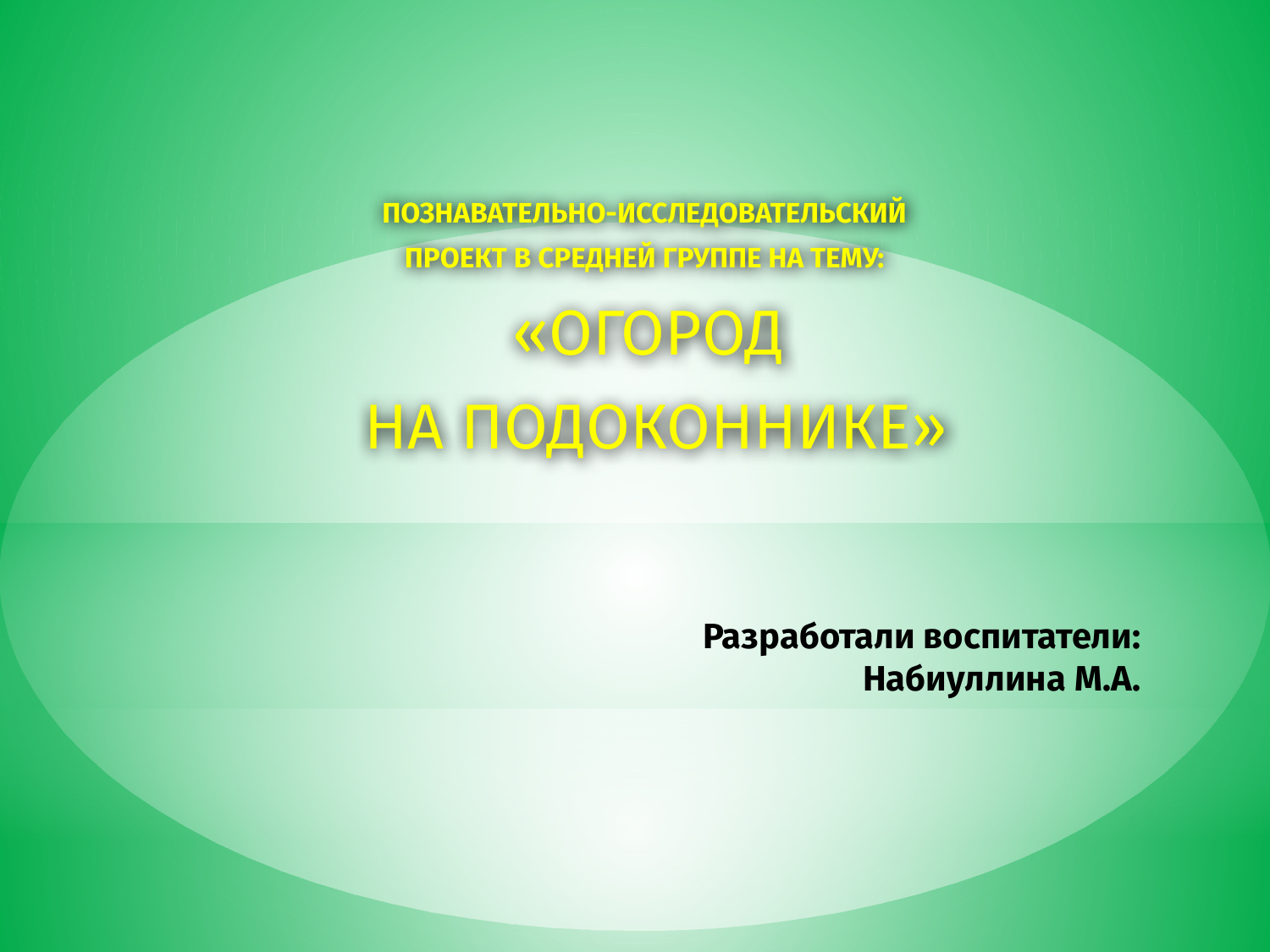

ПОЗНАВАТЕЛЬНО-ИССЛЕДОВАТЕЛЬСКИЙ
ПРОЕКТ В СРЕДНЕЙ ГРУППЕ НА ТЕМУ:
«ОГОРОД
 НА ПОДОКОННИКЕ»
# Разработали воспитатели: Набиуллина М.А.